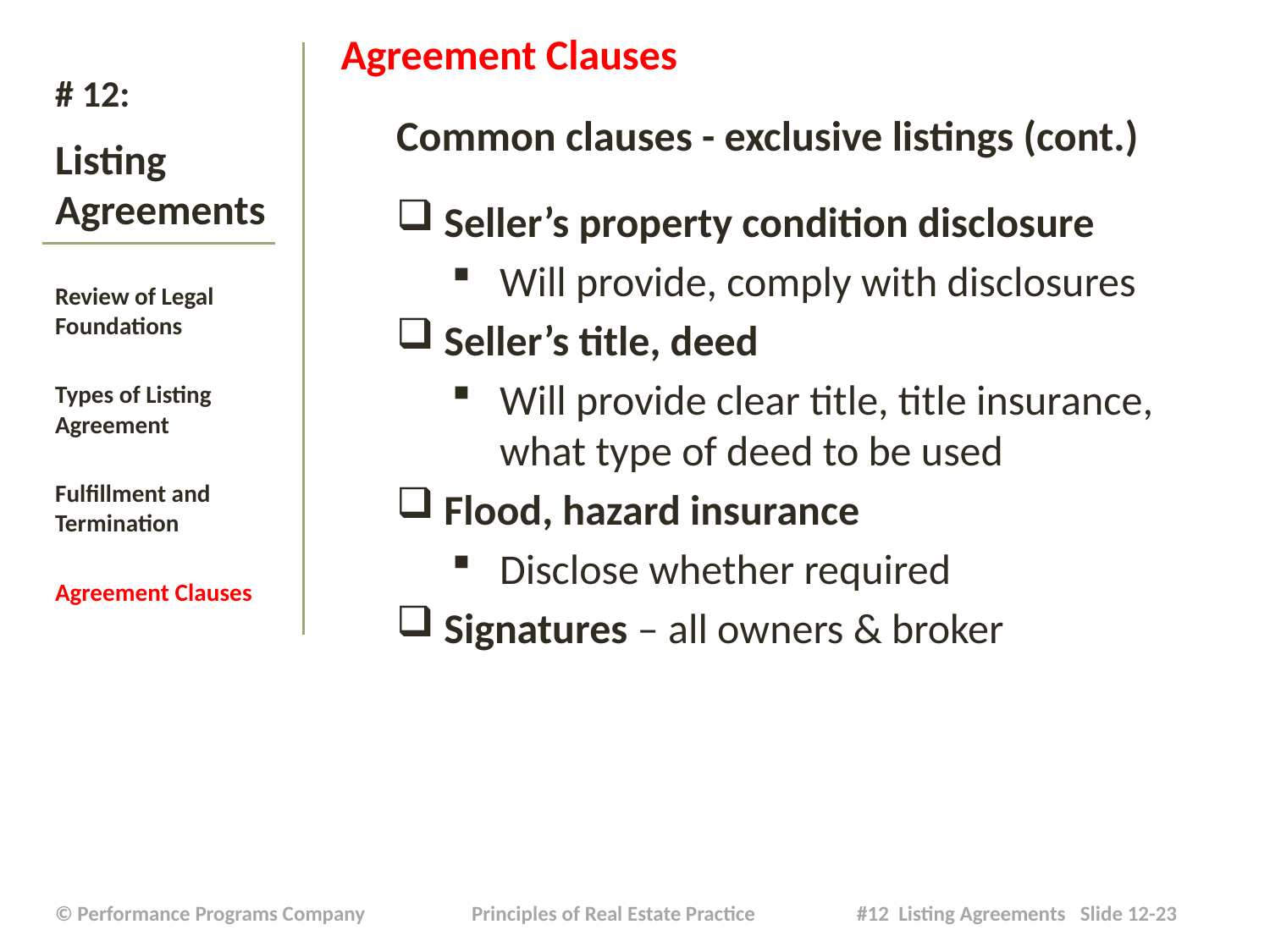

Agreement Clauses

Common clauses - exclusive listings (cont.)

Seller’s property condition disclosure
Will provide, comply with disclosures
Seller’s title, deed
Will provide clear title, title insurance, what type of deed to be used
Flood, hazard insurance
Disclose whether required
Signatures – all owners & broker

# # 12: Listing Agreements

Review of Legal Foundations

Types of Listing Agreement

Fulfillment and Termination

Agreement Clauses

| © Performance Programs Company Principles of Real Estate Practice #12 Listing Agreements Slide 12-23 |
| --- |